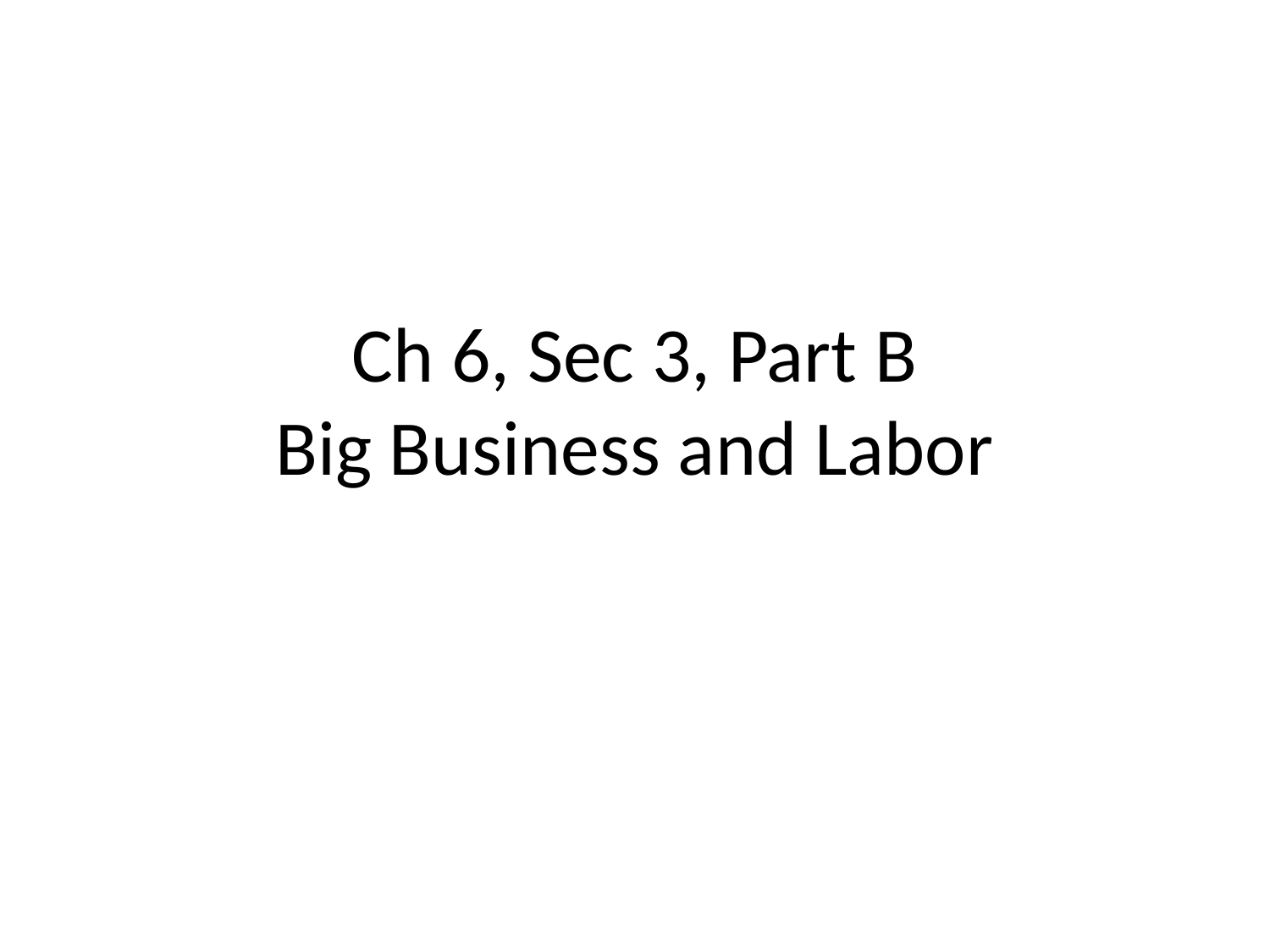

# Ch 6, Sec 3, Part B Big Business and Labor